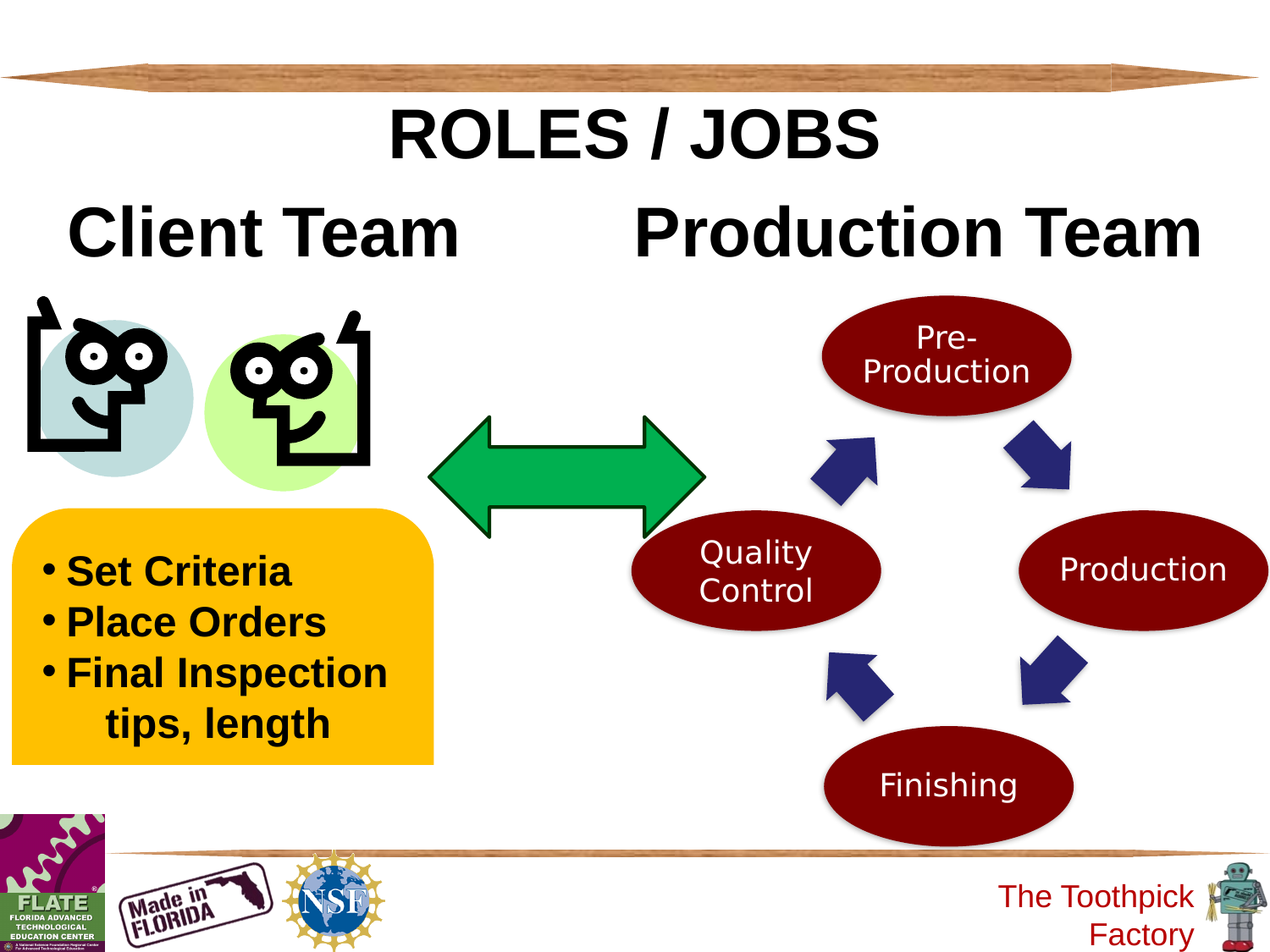

ROLES / JOBS

Client Team
Production Team
Pre-Production

Production

Finishing

Quality Control

Set Criteria
Place Orders
Final Inspection
tips, length